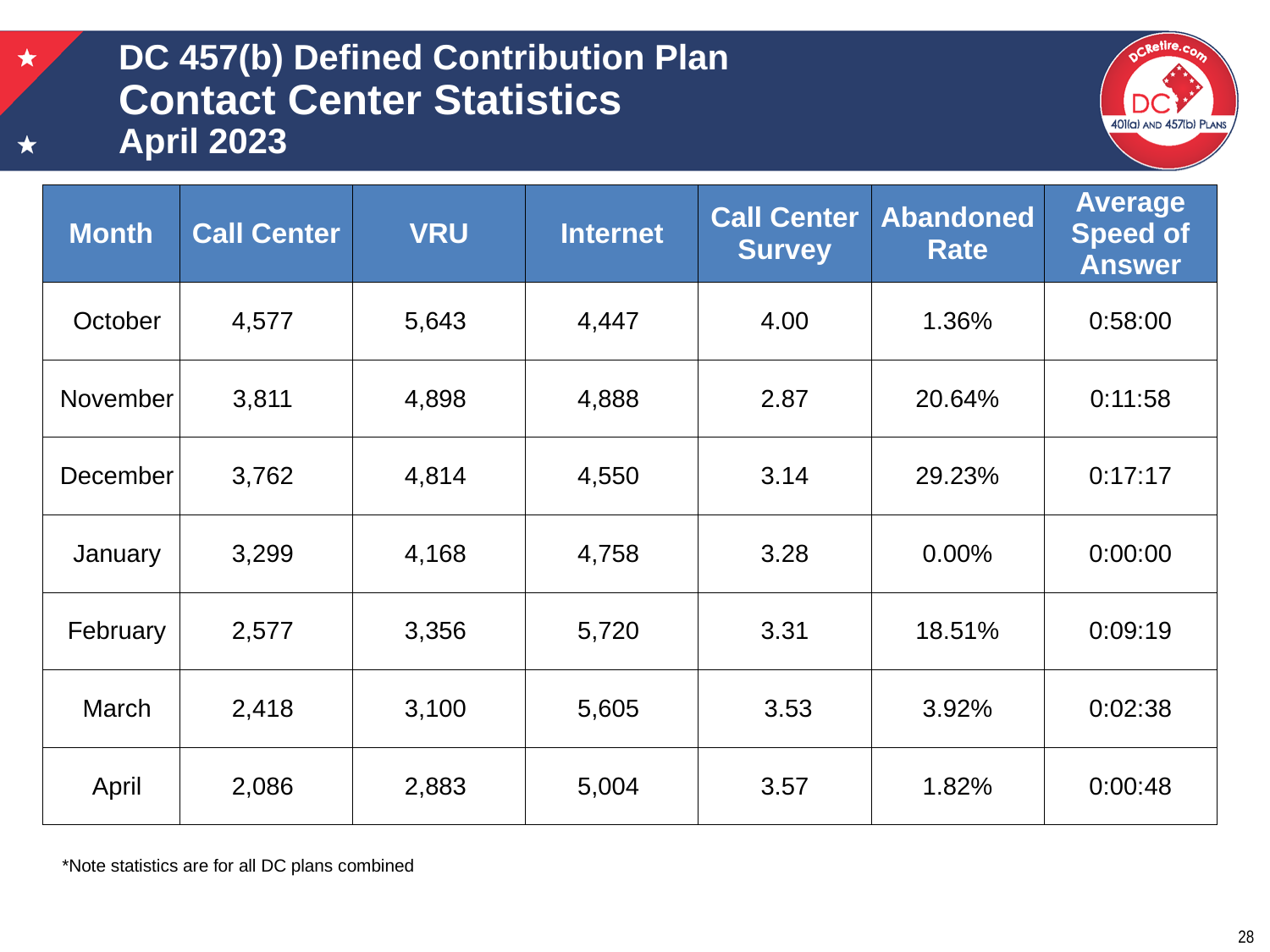

# DC 457(b) Defined Contribution Plan Contact Center Statistics April 2023
| Month | Call Center | VRU | Internet | Call Center Survey | Abandoned Rate | Average Speed of Answer |
| --- | --- | --- | --- | --- | --- | --- |
| October | 4,577 | 5,643 | 4,447 | 4.00 | 1.36% | 0:58:00 |
| November | 3,811 | 4,898 | 4,888 | 2.87 | 20.64% | 0:11:58 |
| December | 3,762 | 4,814 | 4,550 | 3.14 | 29.23% | 0:17:17 |
| January | 3,299 | 4,168 | 4,758 | 3.28 | 0.00% | 0:00:00 |
| February | 2,577 | 3,356 | 5,720 | 3.31 | 18.51% | 0:09:19 |
| March | 2,418 | 3,100 | 5,605 | 3.53 | 3.92% | 0:02:38 |
| April | 2,086 | 2,883 | 5,004 | 3.57 | 1.82% | 0:00:48 |
*Note statistics are for all DC plans combined